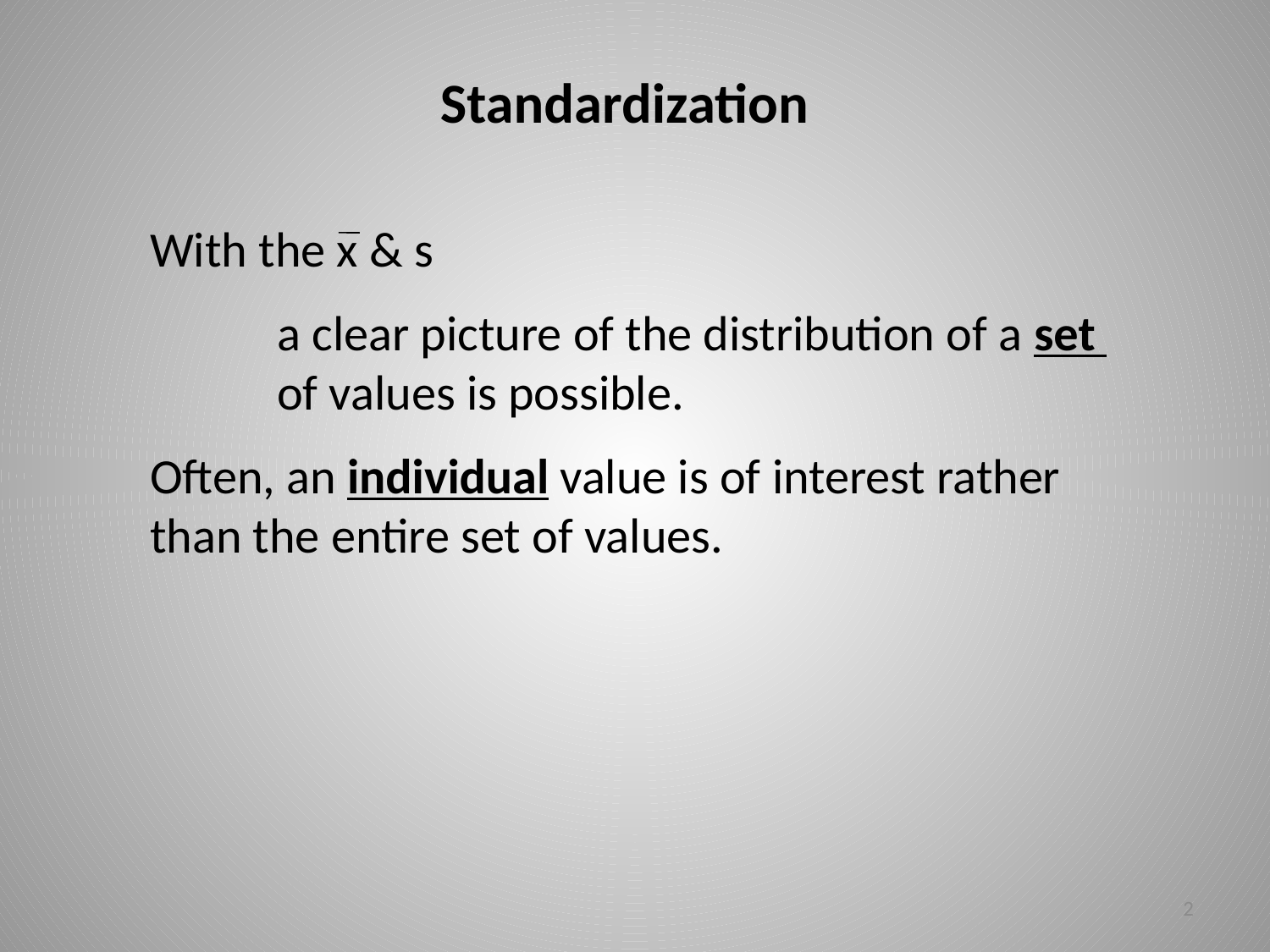

# Standardization
With the x & s
	a clear picture of the distribution of a set 	of values is possible.
Often, an individual value is of interest rather than the entire set of values.

2